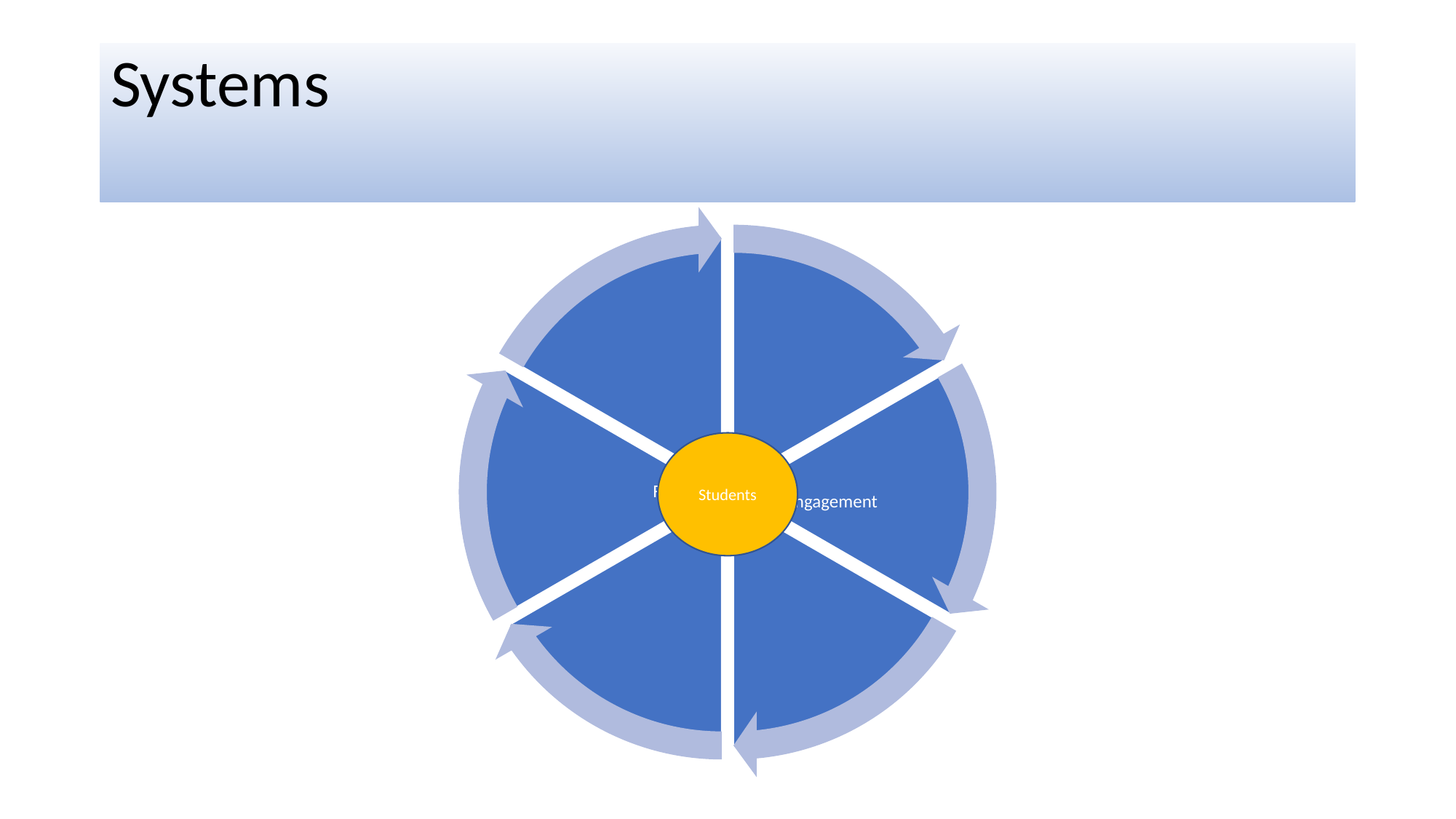

Systems
Academics
Human Capital
Student Support
Communication/ Stakeholder Engagement
Fiscal Operations
Facilities
Students